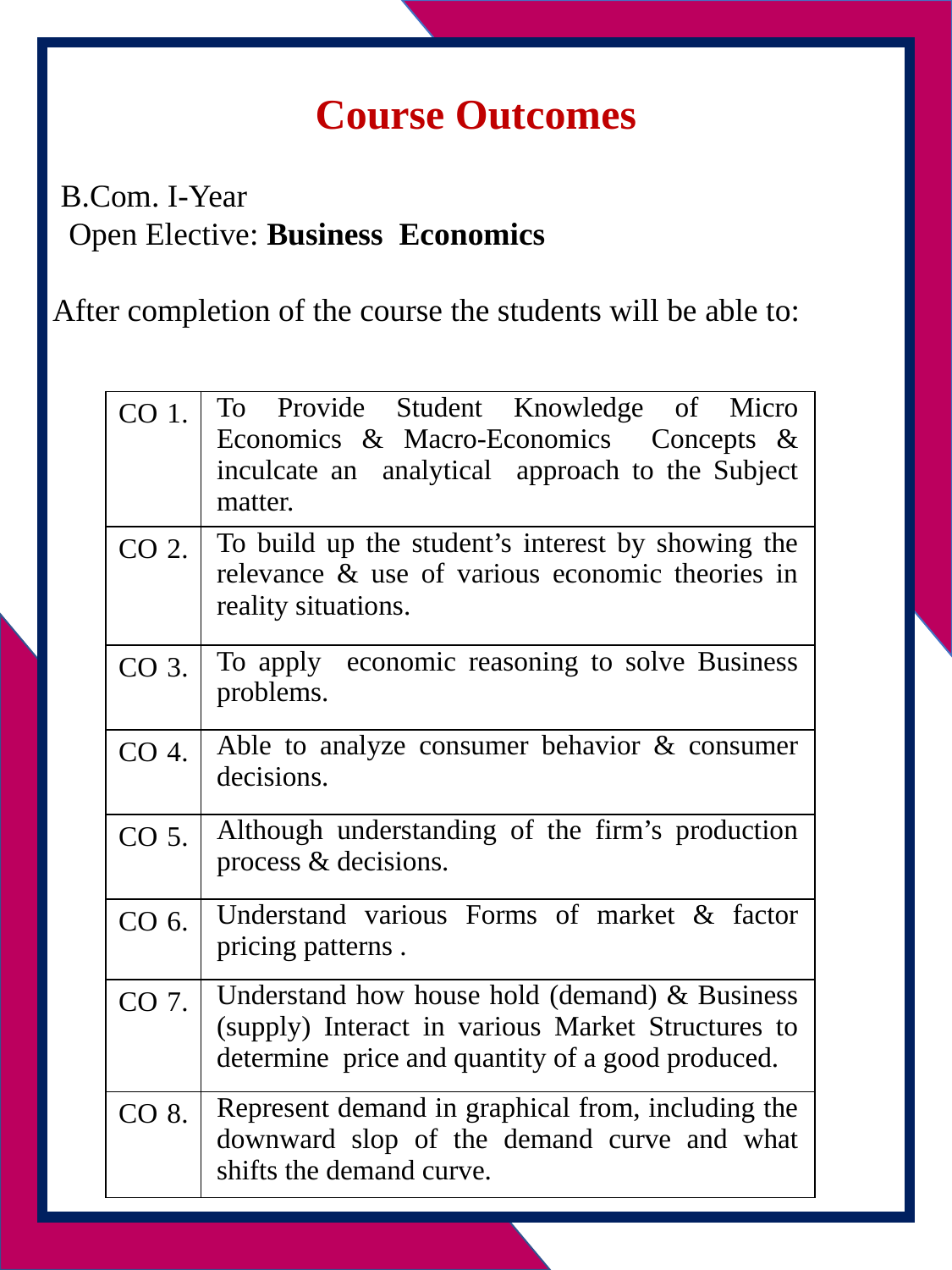

Course Outcomes

      B.Com. I-Year
       Open Elective: Business  Economics

     After completion of the course the students will be able to:

| CO 1. | To Provide Student Knowledge of Micro Economics & Macro-Economics Concepts & inculcate an analytical approach to the Subject matter. |
| --- | --- |
| CO 2. | To build up the student’s interest by showing the relevance & use of various economic theories in reality situations. |
| CO 3. | To apply economic reasoning to solve Business problems. |
| CO 4. | Able to analyze consumer behavior & consumer decisions. |
| CO 5. | Although understanding of the firm’s production process & decisions. |
| CO 6. | Understand various Forms of market & factor pricing patterns . |
| CO 7. | Understand how house hold (demand) & Business (supply) Interact in various Market Structures to determine price and quantity of a good produced. |
| CO 8. | Represent demand in graphical from, including the downward slop of the demand curve and what shifts the demand curve. |